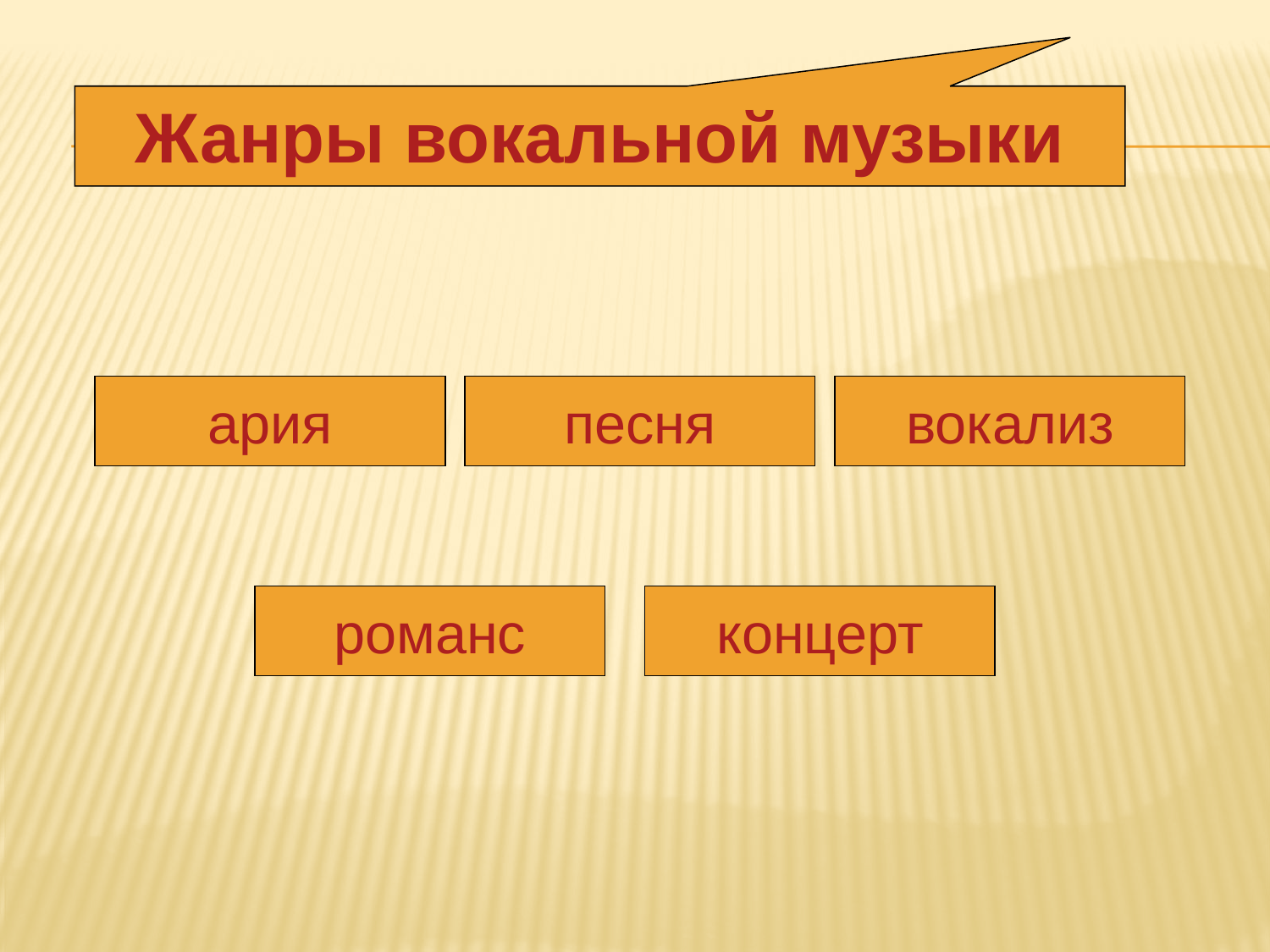

Жанры вокальной музыки
ария
песня
вокализ
романс
концерт